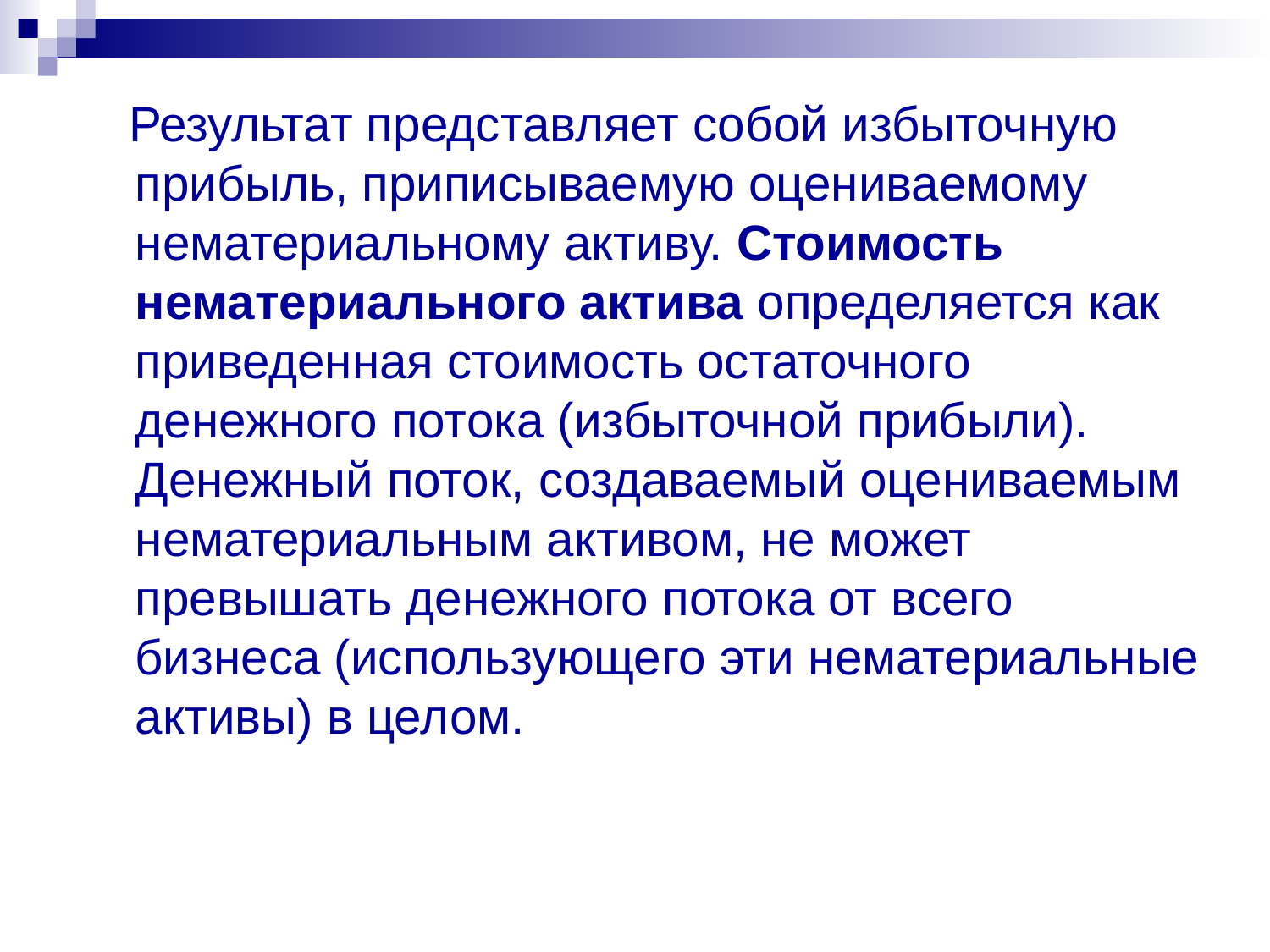

Результат представляет собой избыточную прибыль, приписываемую оцениваемому нематериальному активу. Стоимость нематериального актива определяется как приведенная стоимость остаточного денежного потока (избыточной прибыли). Денежный поток, создаваемый оцениваемым нематериальным активом, не может превышать денежного потока от всего бизнеса (использующего эти нематериальные активы) в целом.